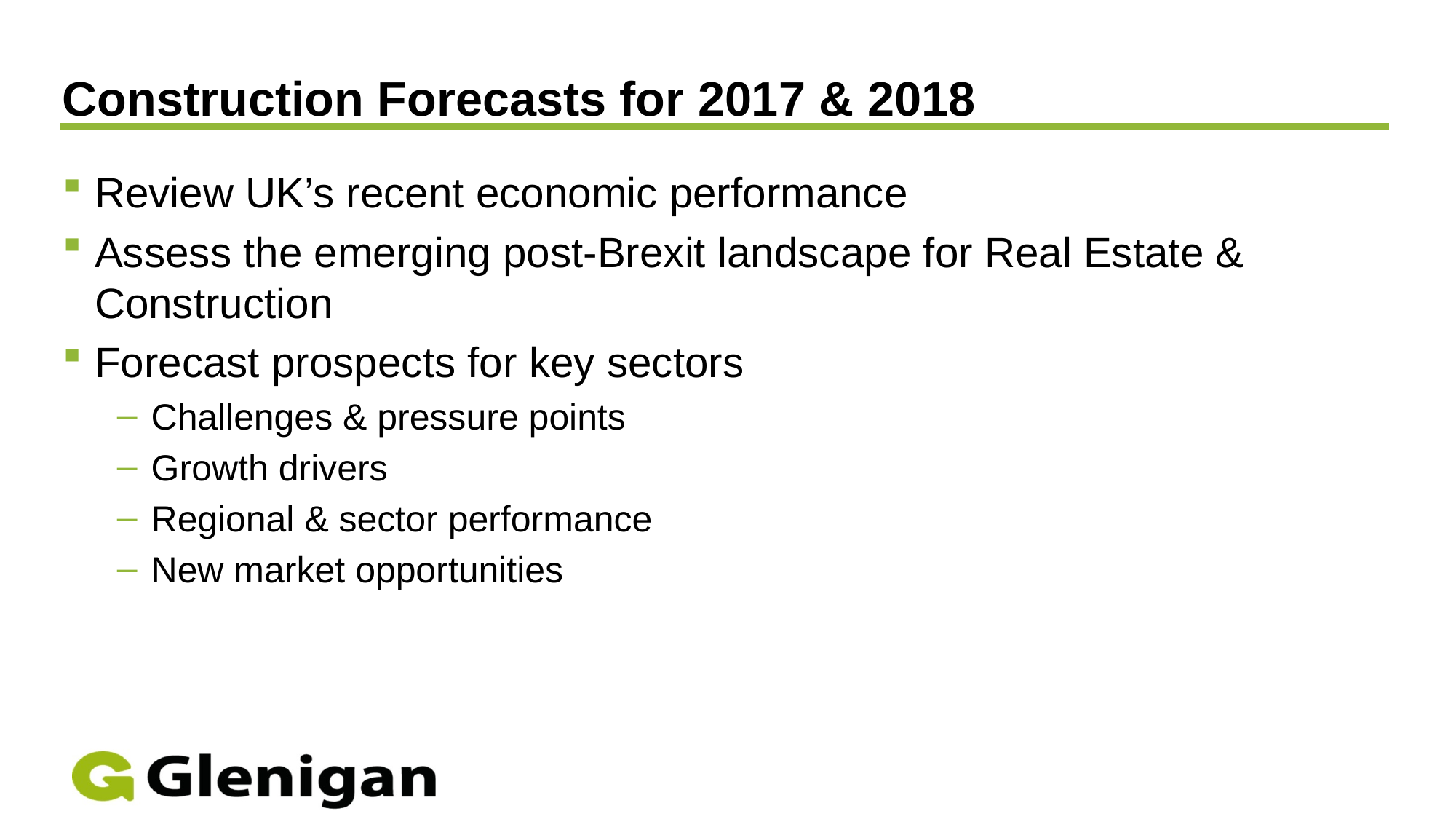

# Construction Forecasts for 2017 & 2018
Review UK’s recent economic performance
Assess the emerging post-Brexit landscape for Real Estate & Construction
Forecast prospects for key sectors
Challenges & pressure points
Growth drivers
Regional & sector performance
New market opportunities